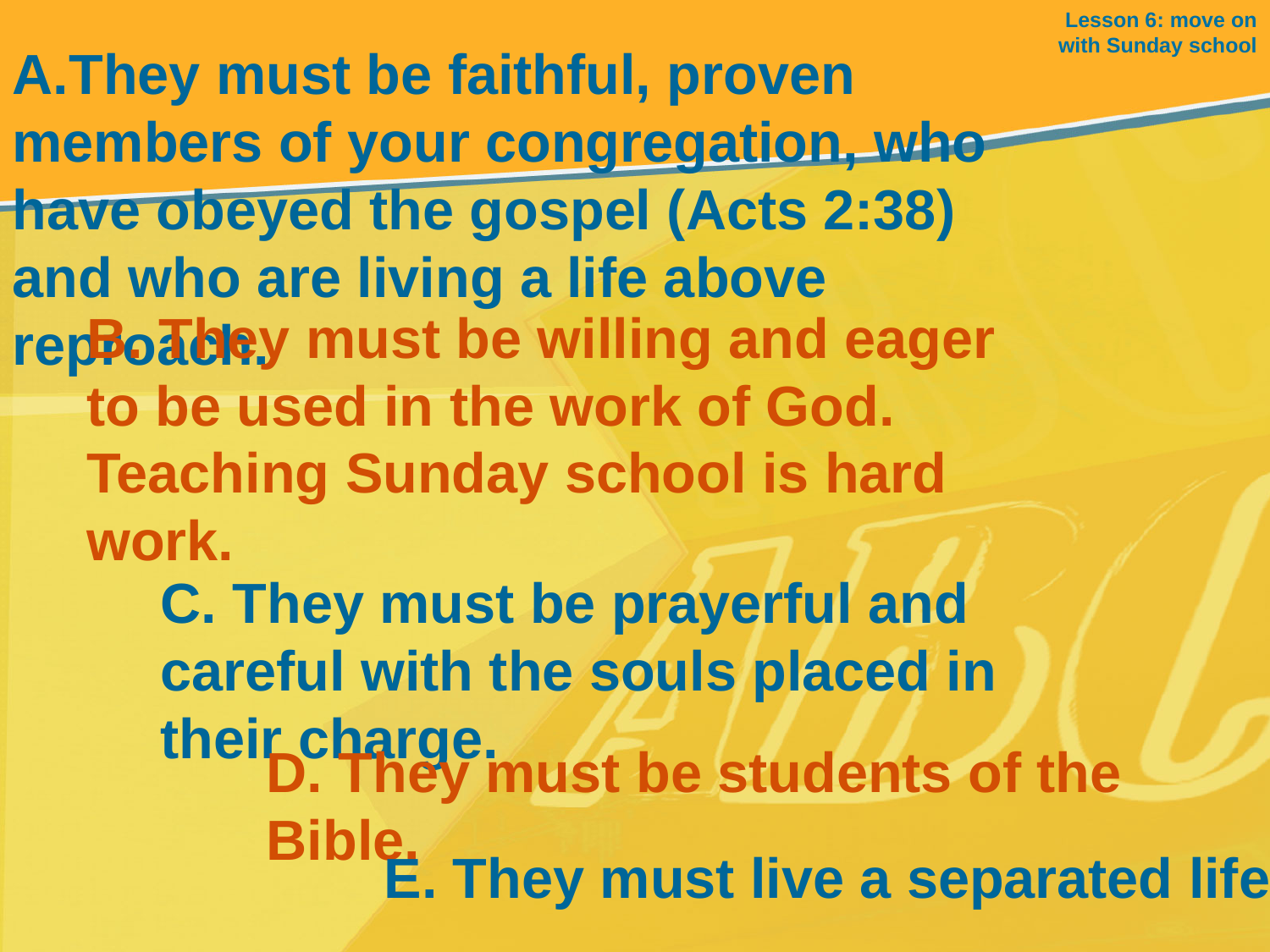

Lesson 6: move on with Sunday school
A.They must be faithful, proven members of your congregation, who have obeyed the gospel (Acts 2:38) and who are living a life above reproach.
B. They must be willing and eager to be used in the work of God. Teaching Sunday school is hard work.
C. They must be prayerful and careful with the souls placed in their charge.
D. They must be students of the Bible.
E. They must live a separated life.